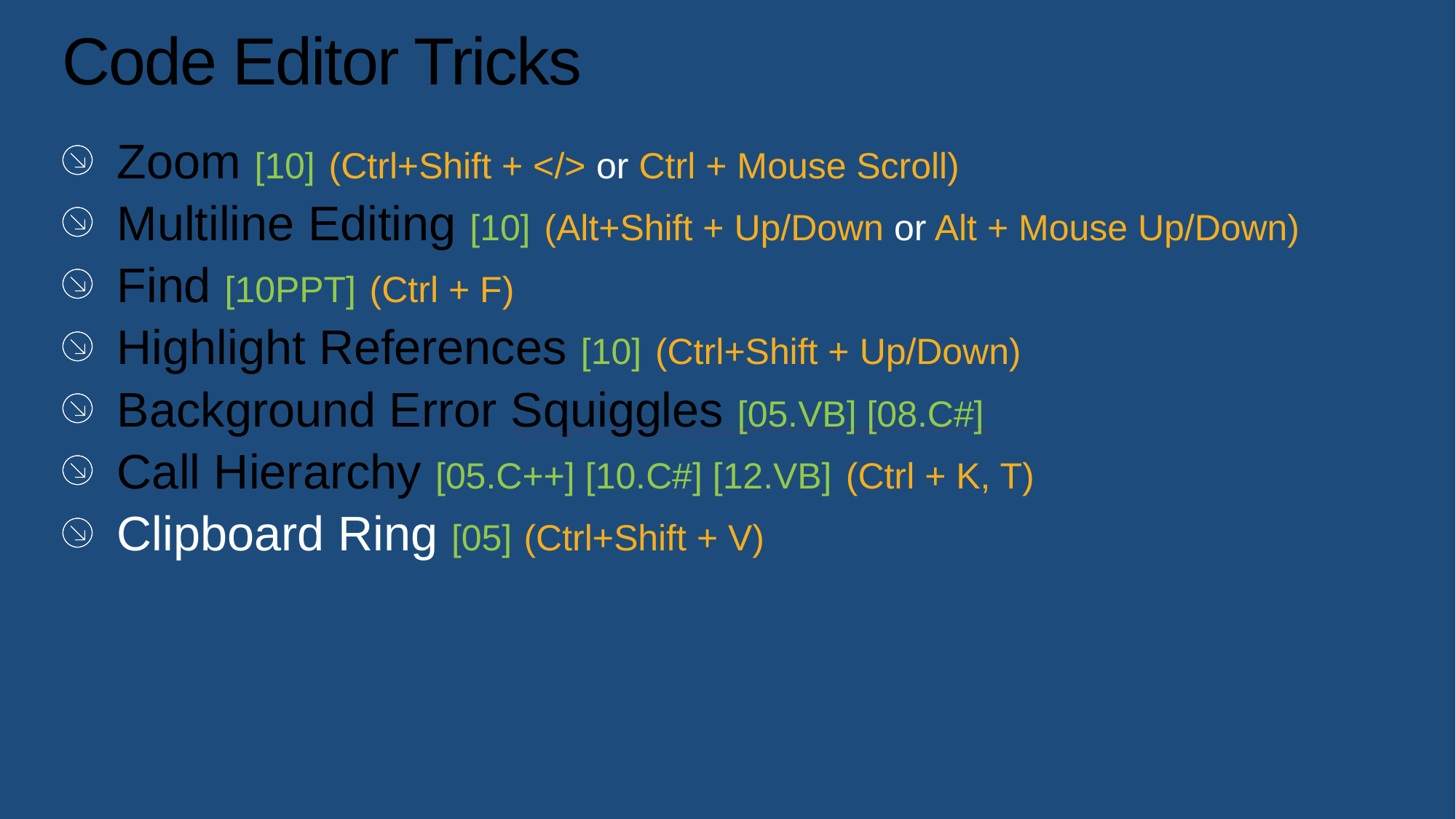

# Code Editor Tricks
Zoom [10] (Ctrl+Shift + </> or Ctrl + Mouse Scroll)
Multiline Editing [10] (Alt+Shift + Up/Down or Alt + Mouse Up/Down)
Find [10PPT] (Ctrl + F)
Highlight References [10] (Ctrl+Shift + Up/Down)
Background Error Squiggles [05.VB] [08.C#]
Call Hierarchy [05.C++] [10.C#] [12.VB] (Ctrl + K, T)
Clipboard Ring [05] (Ctrl+Shift + V)